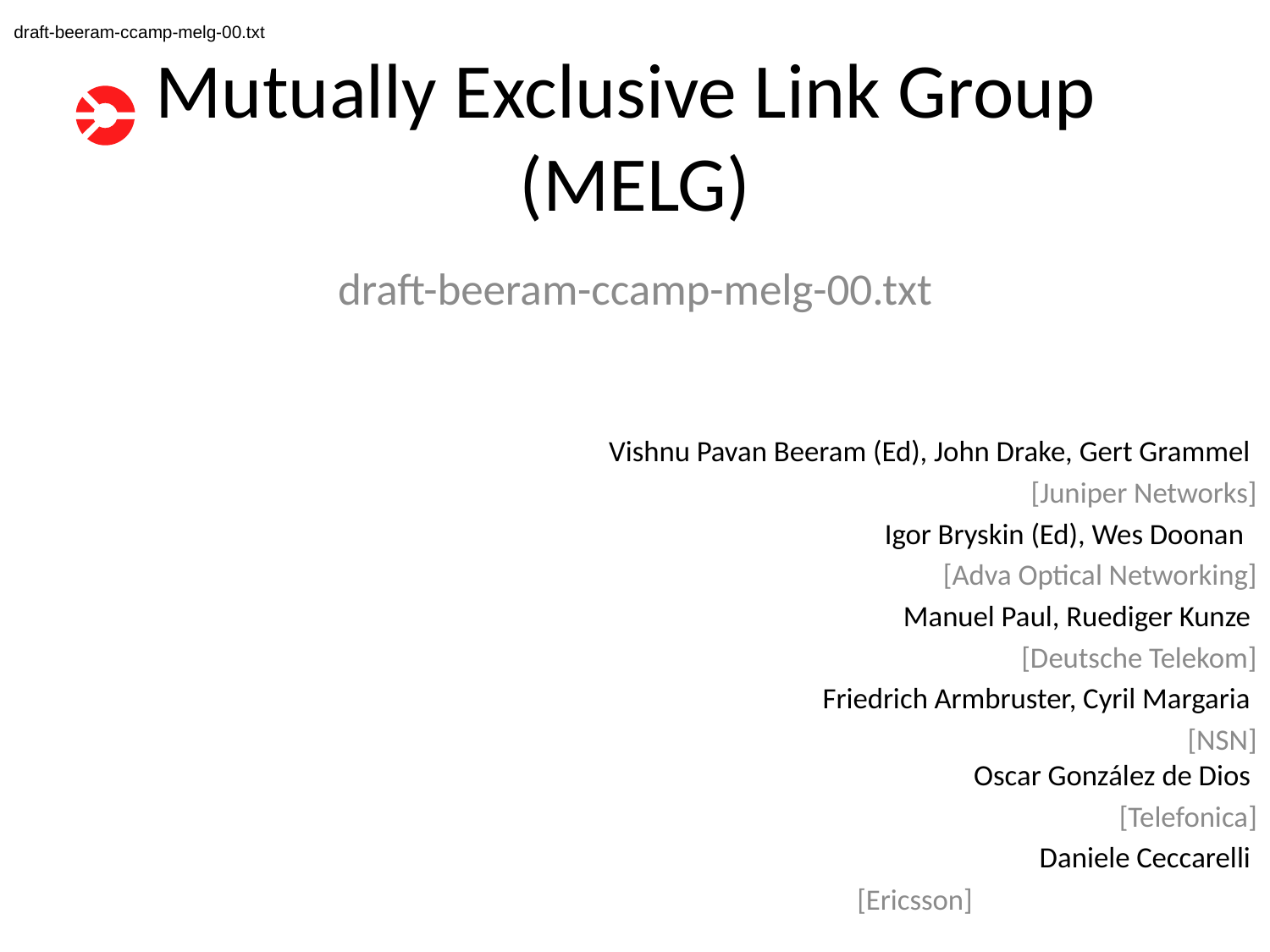

draft-beeram-ccamp-melg-00.txt
# Mutually Exclusive Link Group (MELG)
draft-beeram-ccamp-melg-00.txt

Vishnu Pavan Beeram (Ed), John Drake, Gert Grammel
[Juniper Networks]
                                           Igor Bryskin (Ed), Wes Doonan
[Adva Optical Networking]
                                                Manuel Paul, Ruediger Kunze
[Deutsche Telekom]
                                       Friedrich Armbruster, Cyril Margaria
[NSN]
Oscar González de Dios
[Telefonica]
Daniele Ceccarelli
[Ericsson]

1